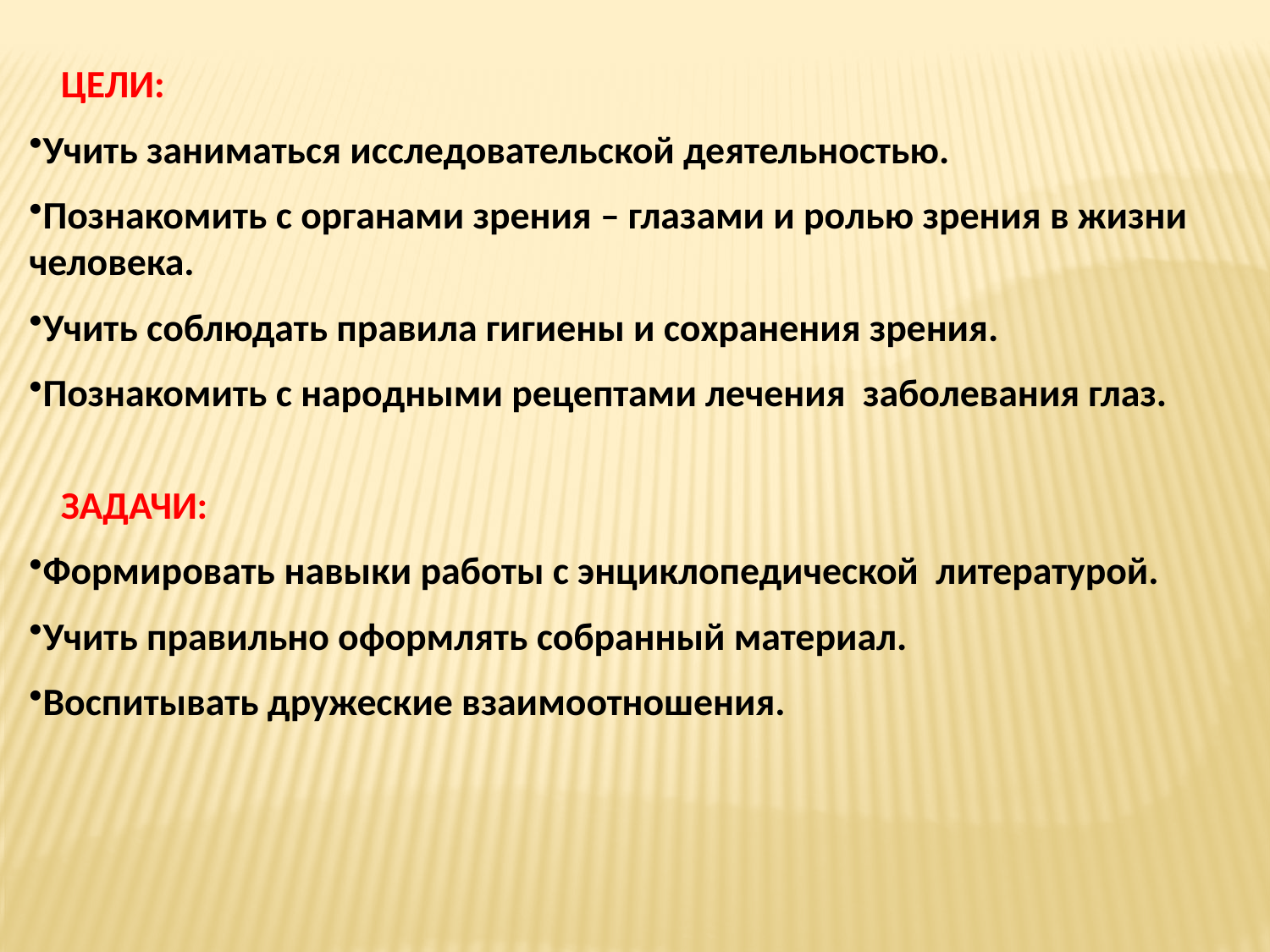

ЦЕЛИ:

Учить заниматься исследовательской деятельностью.

Познакомить с органами зрения – глазами и ролью зрения в жизни человека.

Учить соблюдать правила гигиены и сохранения зрения.

Познакомить с народными рецептами лечения  заболевания глаз.

ЗАДАЧИ:

Формировать навыки работы с энциклопедической  литературой.

Учить правильно оформлять собранный материал.

Воспитывать дружеские взаимоотношения.